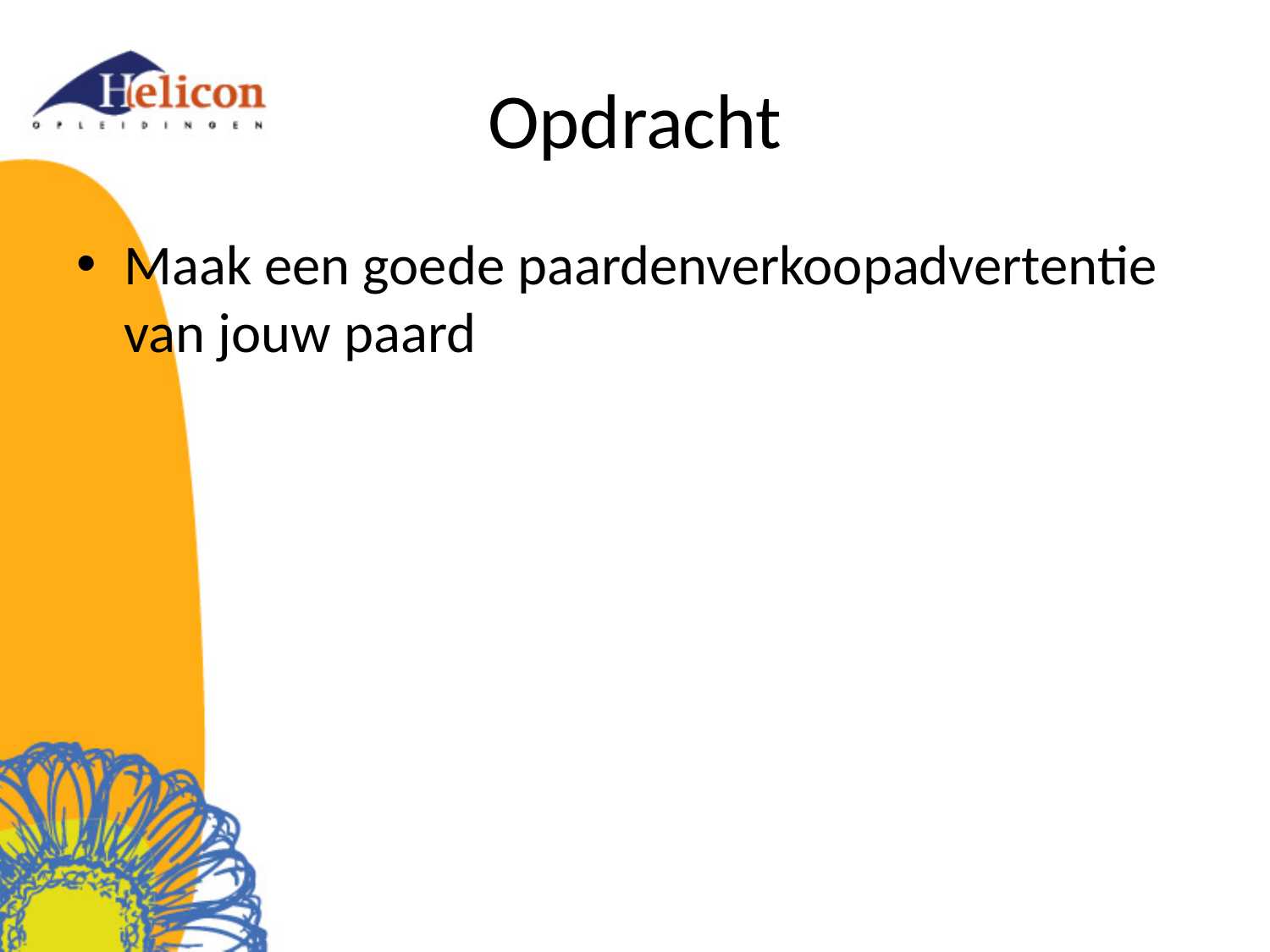

# Opdracht
Maak een goede paardenverkoopadvertentie van jouw paard